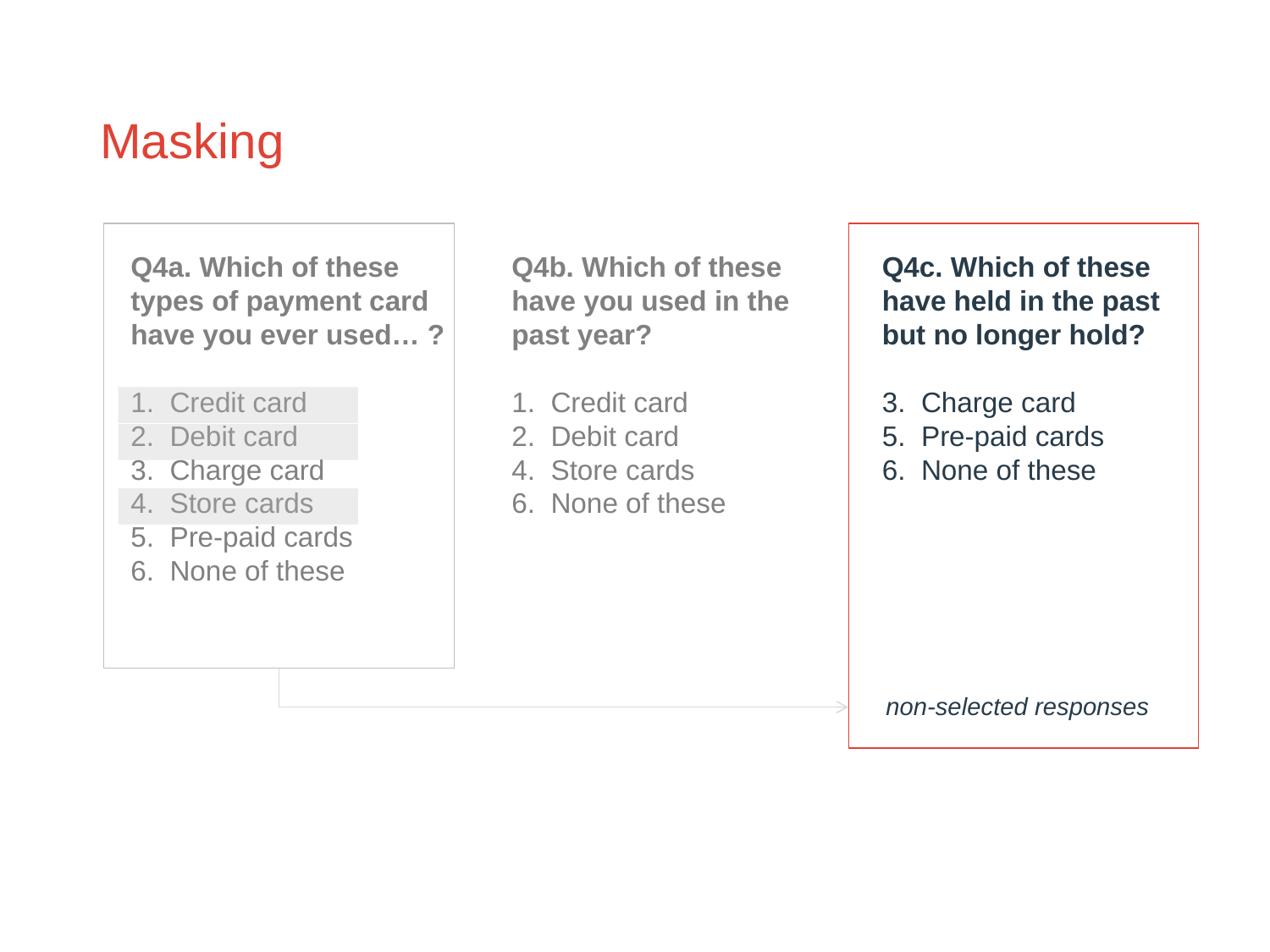

# Masking

Q4a. Which of these types of payment card have you ever used… ?

1.  Credit card
2.  Debit card
3.  Charge card
4.  Store cards
5.  Pre-paid cards
6.  None of these
Q4b. Which of these have you used in the past year?

1.  Credit card
2.  Debit card
4.  Store cards
6.  None of these
Q4c. Which of these have held in the past but no longer hold?

3.  Charge card
5.  Pre-paid cards
6.  None of these

non-selected responses